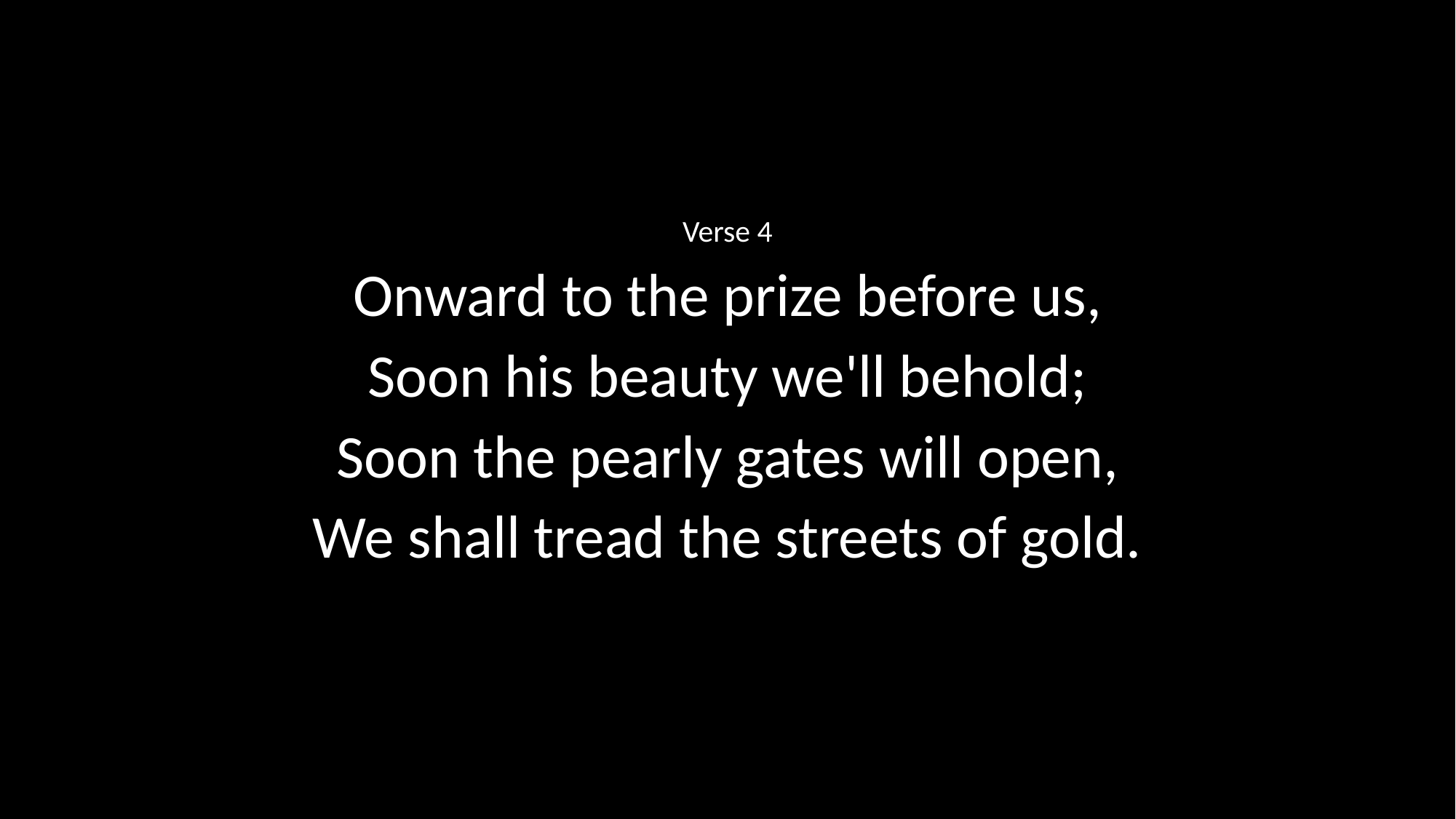

Verse 4
Onward to the prize before us,
Soon his beauty we'll behold;
Soon the pearly gates will open,
We shall tread the streets of gold.